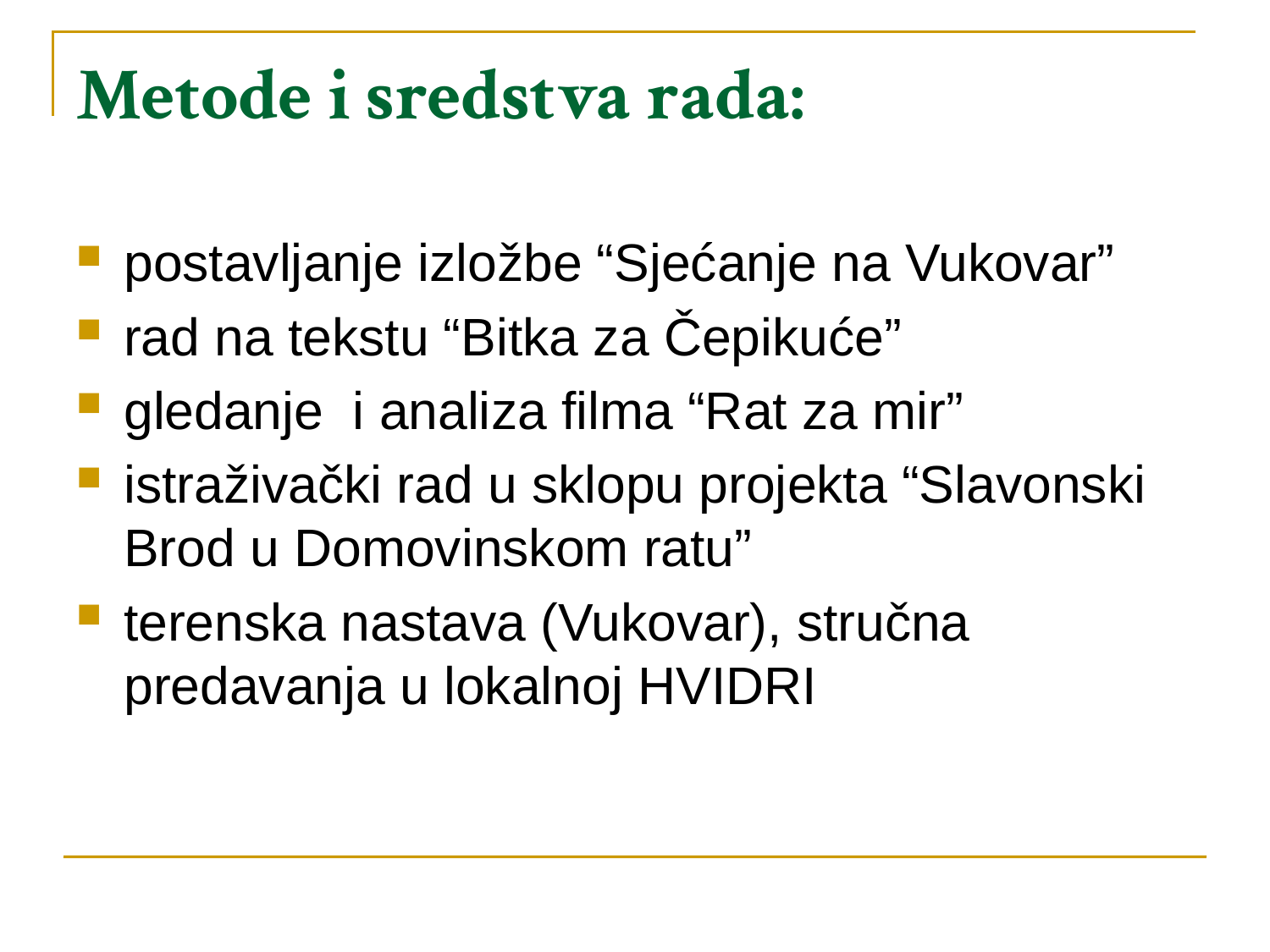

# Metode i sredstva rada:
postavljanje izložbe “Sjećanje na Vukovar”
rad na tekstu “Bitka za Čepikuće”
gledanje  i analiza filma “Rat za mir”
istraživački rad u sklopu projekta “Slavonski Brod u Domovinskom ratu”
terenska nastava (Vukovar), stručna predavanja u lokalnoj HVIDRI